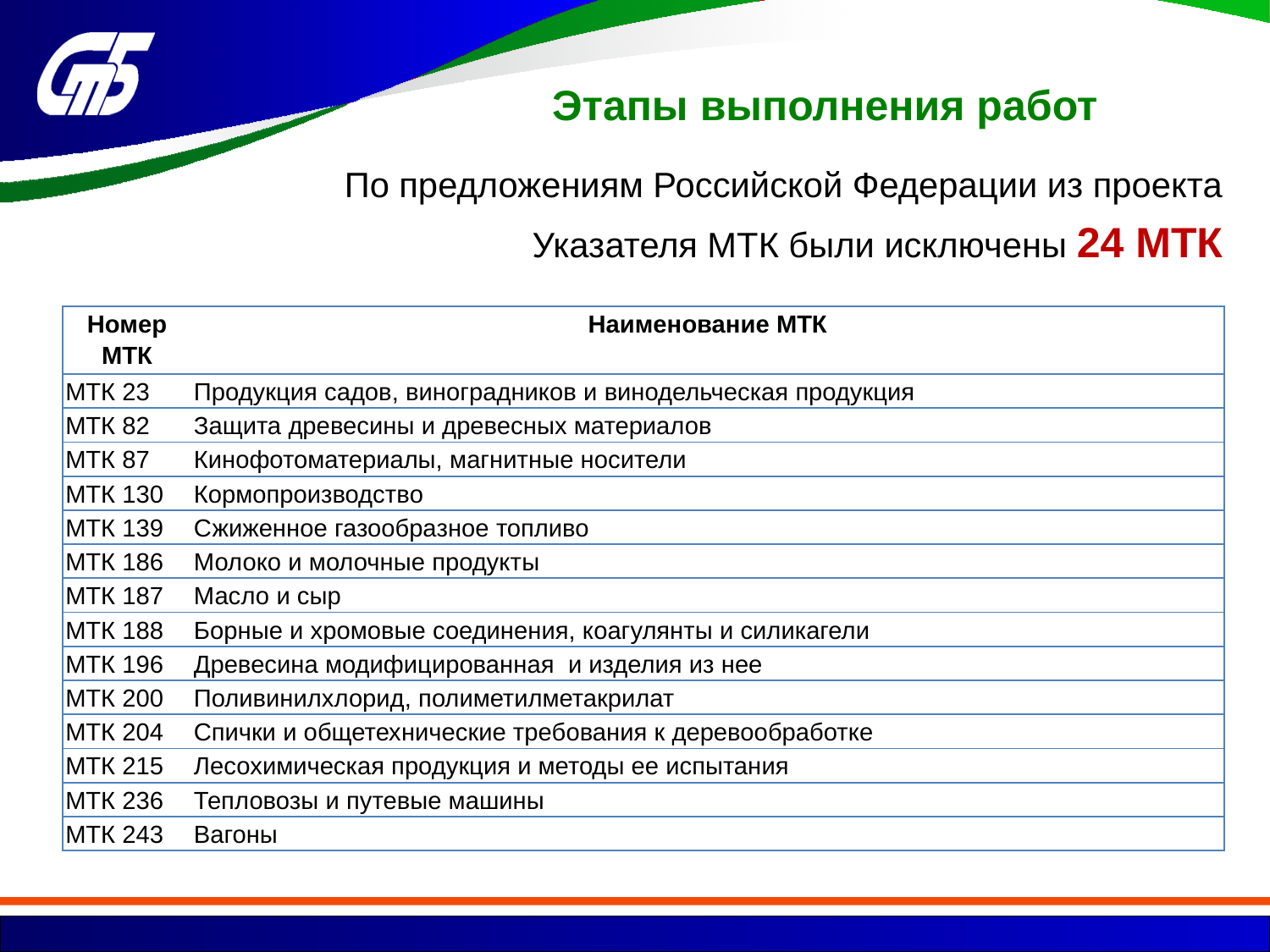

Этапы выполнения работ
По предложениям Российской Федерации из проекта
 Указателя МТК были исключены 24 МТК
| Номер МТК | Наименование МТК |
| --- | --- |
| МТК 23 | Продукция садов, виноградников и винодельческая продукция |
| МТК 82 | Защита древесины и древесных материалов |
| МТК 87 | Кинофотоматериалы, магнитные носители |
| МТК 130 | Кормопроизводство |
| МТК 139 | Сжиженное газообразное топливо |
| МТК 186 | Молоко и молочные продукты |
| МТК 187 | Масло и сыр |
| МТК 188 | Борные и хромовые соединения, коагулянты и силикагели |
| МТК 196 | Древесина модифицированная и изделия из нее |
| МТК 200 | Поливинилхлорид, полиметилметакрилат |
| МТК 204 | Спички и общетехнические требования к деревообработке |
| МТК 215 | Лесохимическая продукция и методы ее испытания |
| МТК 236 | Тепловозы и путевые машины |
| МТК 243 | Вагоны |